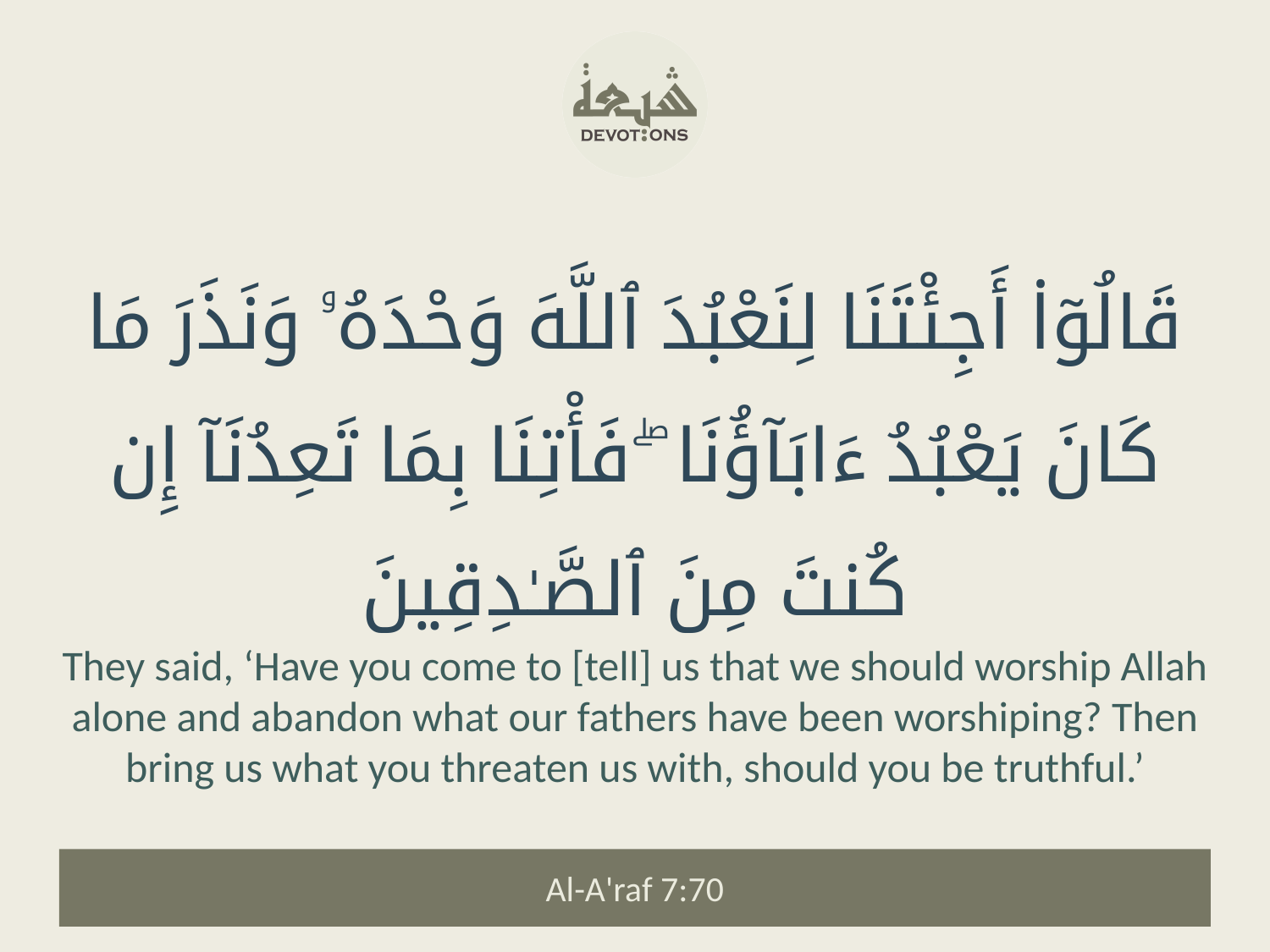

قَالُوٓا۟ أَجِئْتَنَا لِنَعْبُدَ ٱللَّهَ وَحْدَهُۥ وَنَذَرَ مَا كَانَ يَعْبُدُ ءَابَآؤُنَا ۖ فَأْتِنَا بِمَا تَعِدُنَآ إِن كُنتَ مِنَ ٱلصَّـٰدِقِينَ
They said, ‘Have you come to [tell] us that we should worship Allah alone and abandon what our fathers have been worshiping? Then bring us what you threaten us with, should you be truthful.’
Al-A'raf 7:70